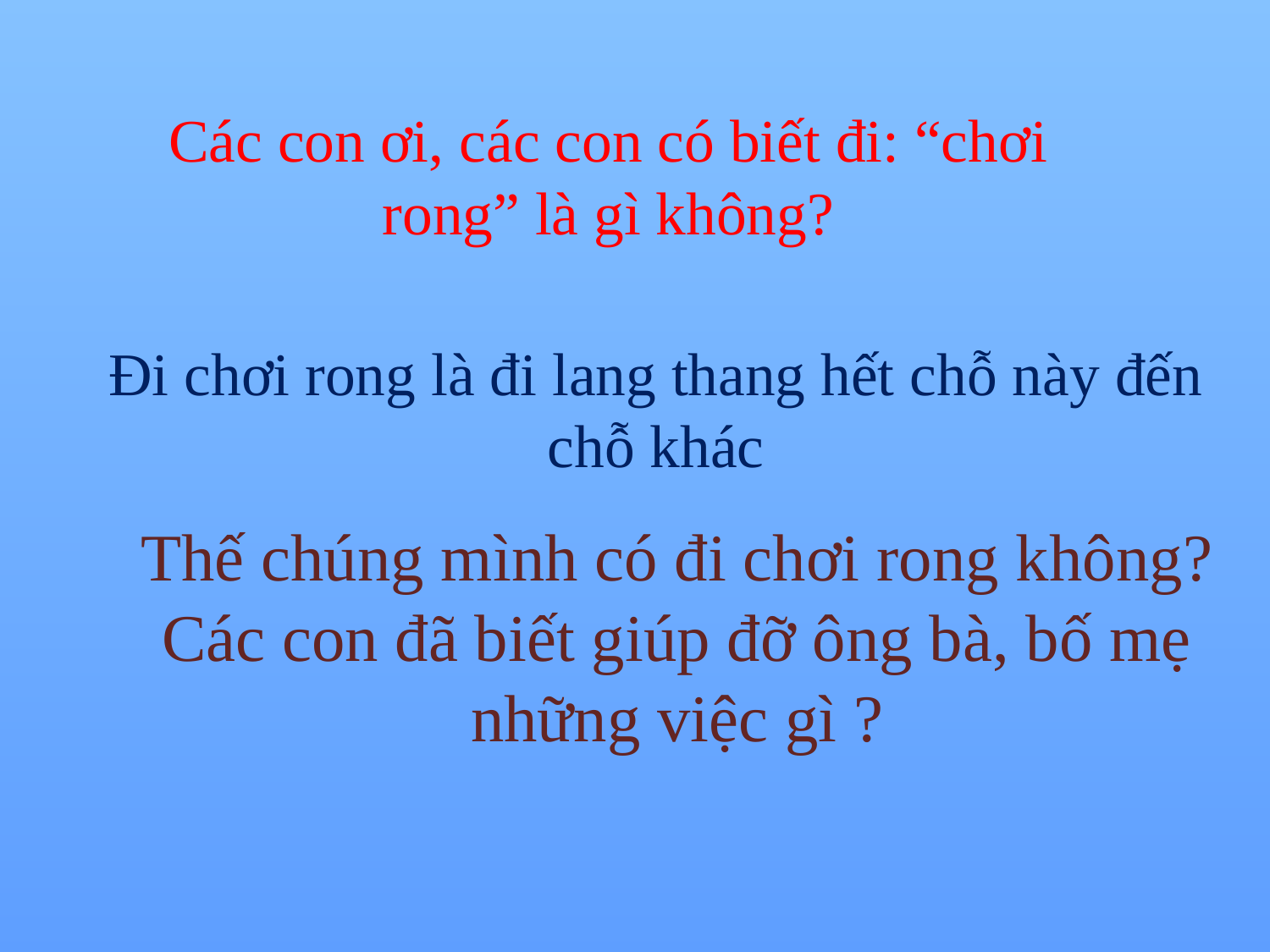

# Các con ơi, các con có biết đi: “chơi rong” là gì không?
Đi chơi rong là đi lang thang hết chỗ này đến chỗ khác
Thế chúng mình có đi chơi rong không? Các con đã biết giúp đỡ ông bà, bố mẹ những việc gì ?